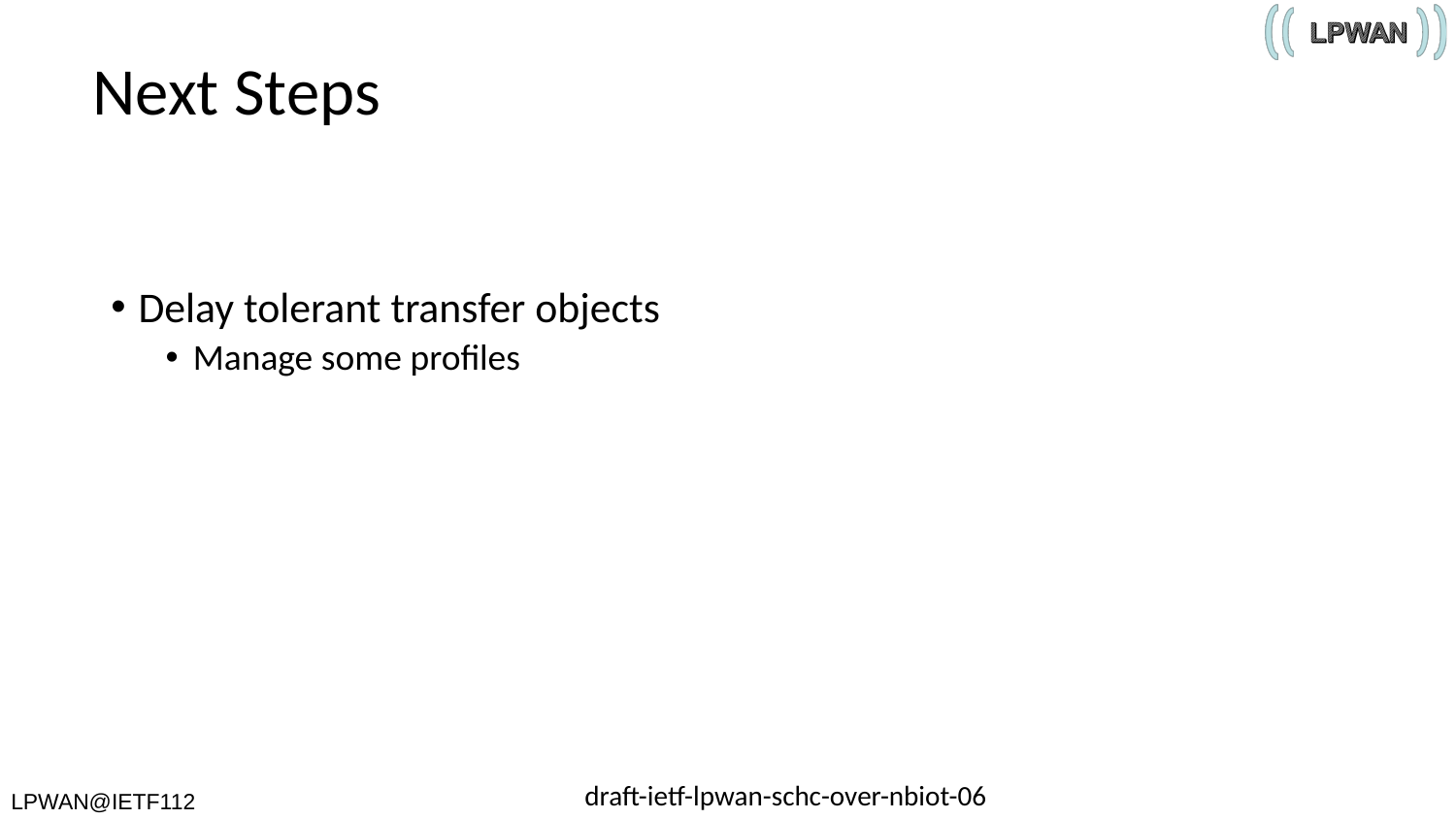

# Next Steps

Delay tolerant transfer objects
Manage some profiles
draft-ietf-lpwan-schc-over-nbiot-06